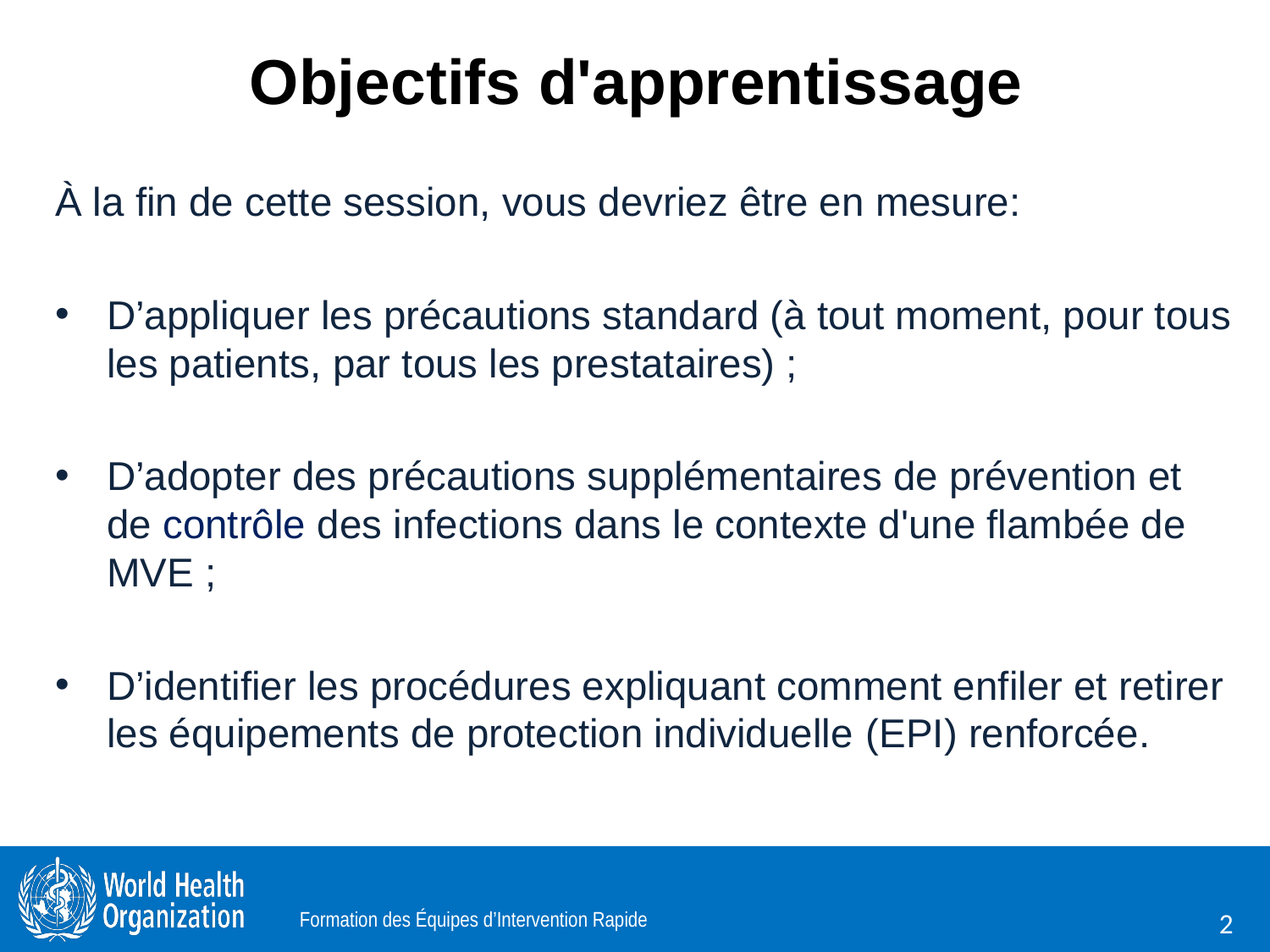

# Objectifs d'apprentissage
À la fin de cette session, vous devriez être en mesure:

D’appliquer les précautions standard (à tout moment, pour tous les patients, par tous les prestataires) ;

D’adopter des précautions supplémentaires de prévention et de contrôle des infections dans le contexte d'une flambée de MVE ;

D’identifier les procédures expliquant comment enfiler et retirer les équipements de protection individuelle (EPI) renforcée.